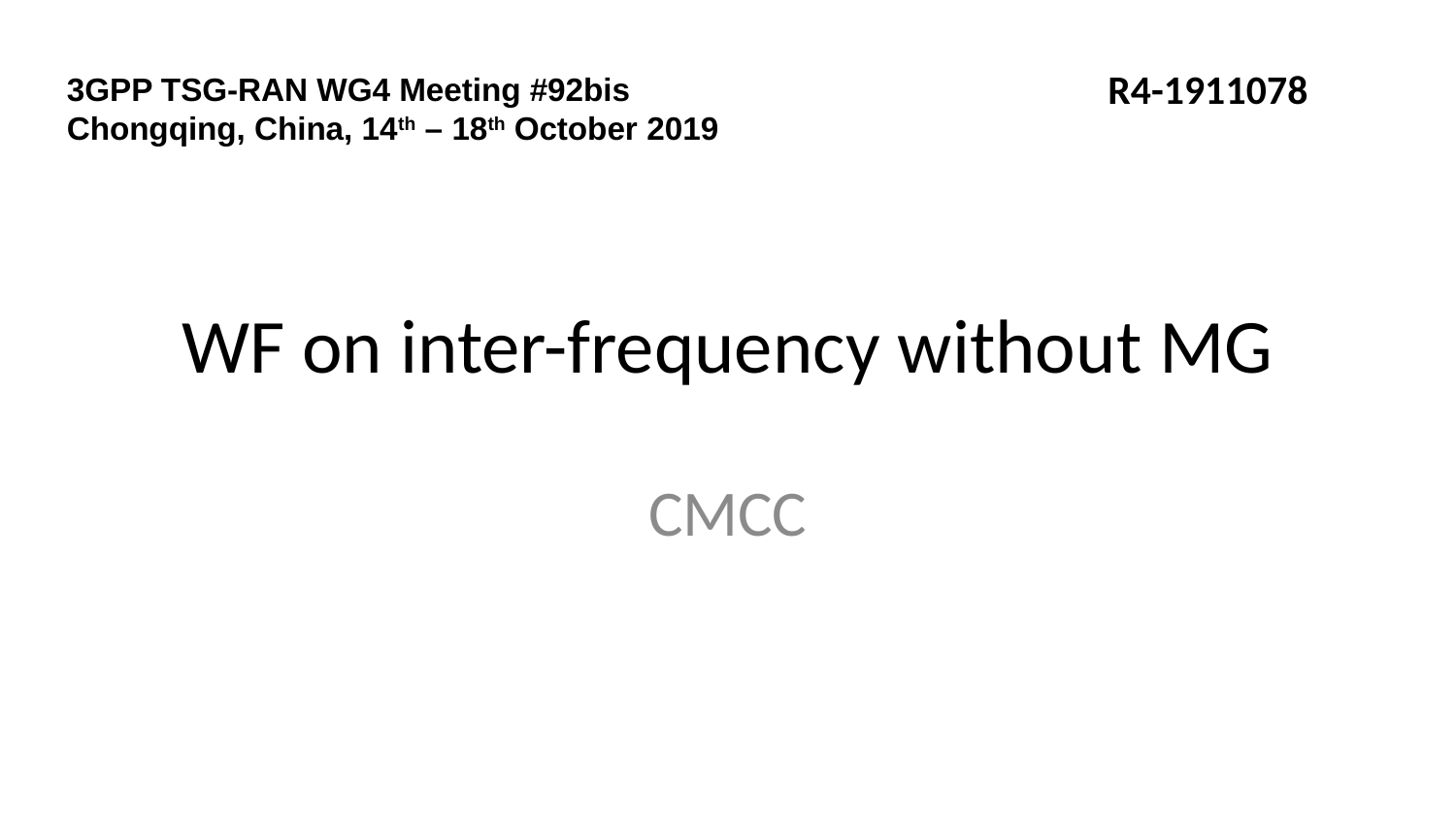

3GPP TSG-RAN WG4 Meeting #92bis
Chongqing, China, 14th – 18th October 2019
R4-1911078
# WF on inter-frequency without MG
CMCC